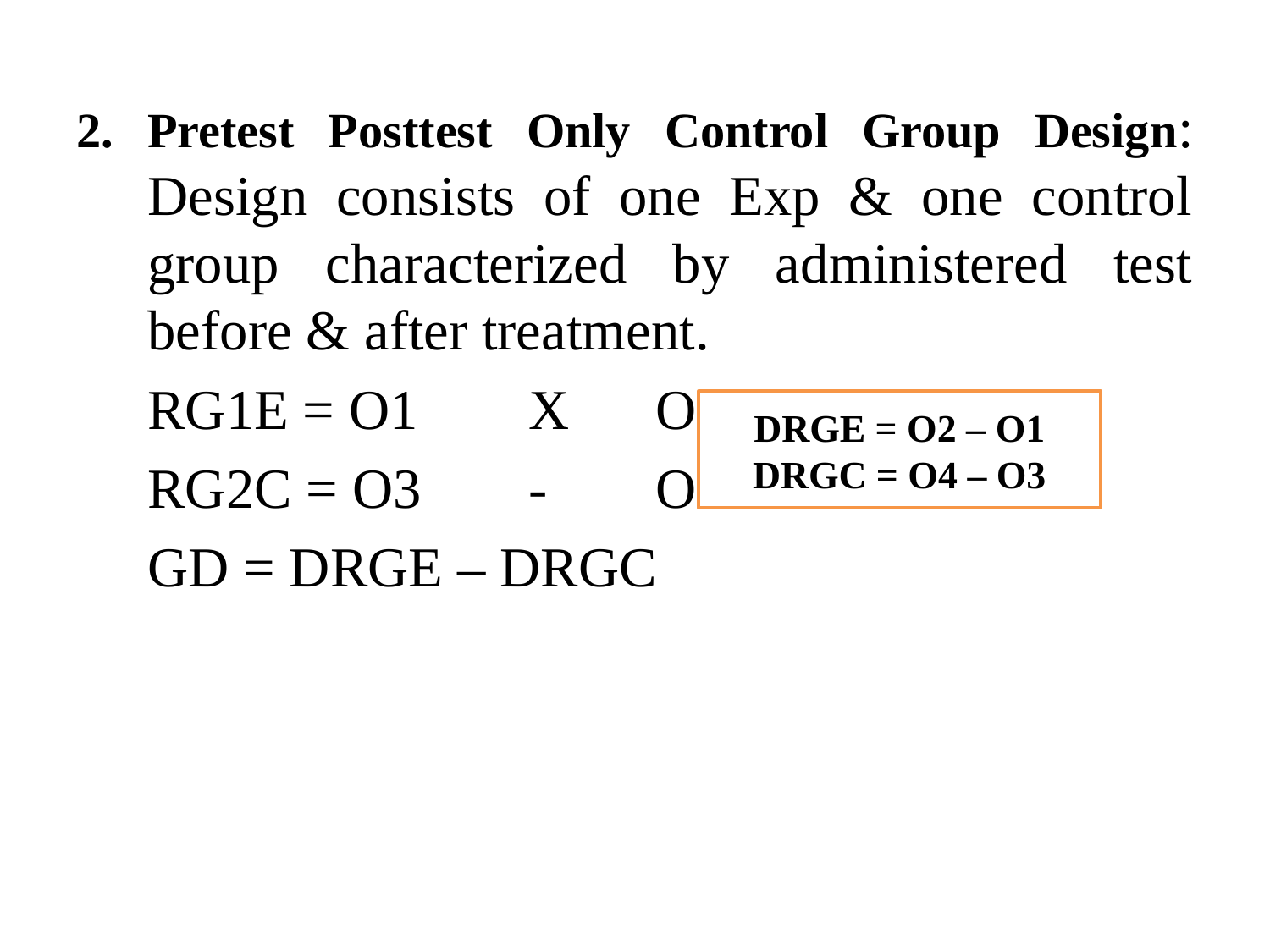

Pretest Posttest Only Control Group Design: Design consists of one Exp & one control group characterized by administered test before & after treatment.
	RG1E = O1	X	O2
	RG2C = O3	-	O4
	GD = DRGE – DRGC

DRGE = O2 – O1
DRGC = O4 – O3